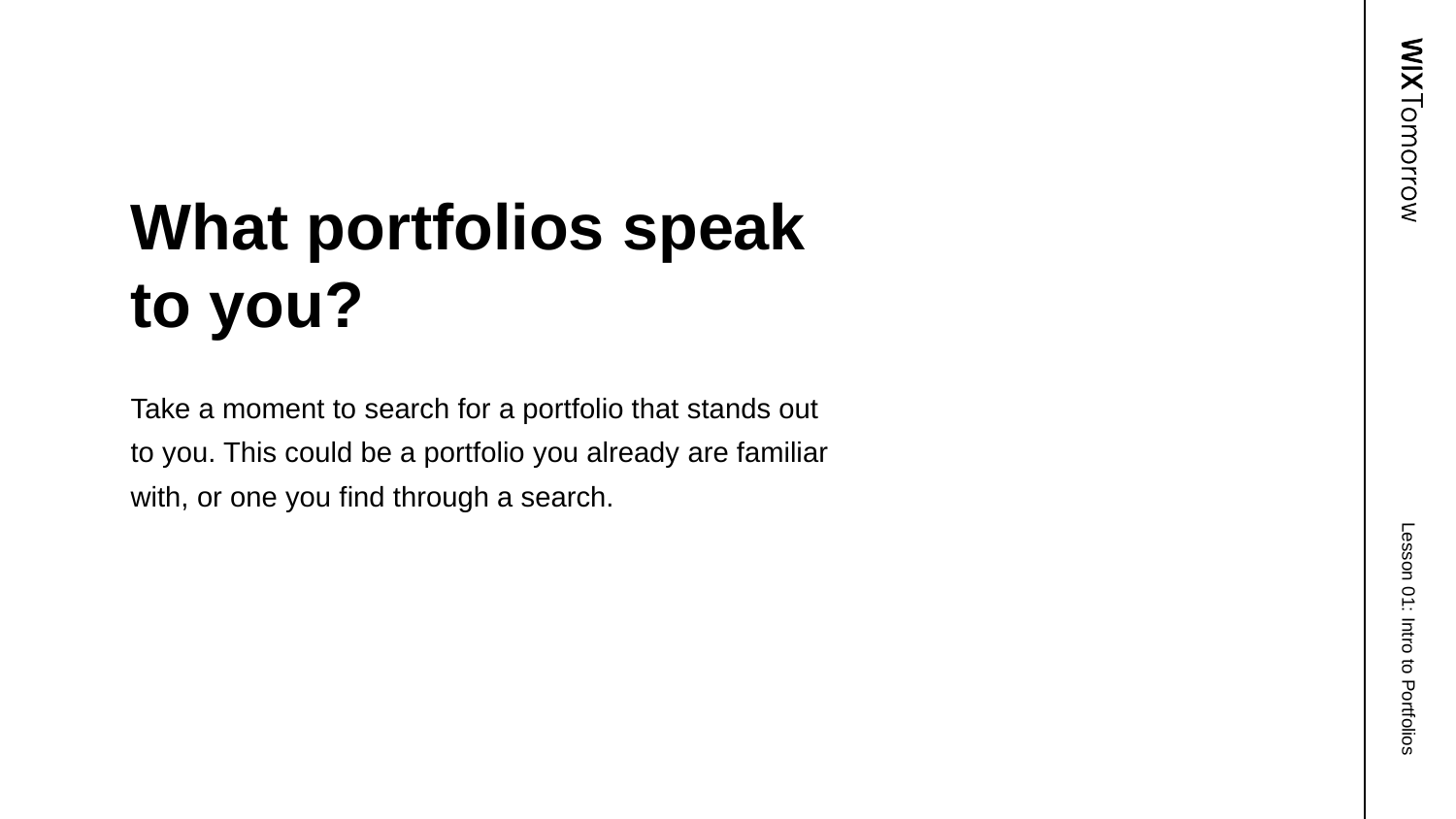

# What portfolios speak to you?
Take a moment to search for a portfolio that stands out to you. This could be a portfolio you already are familiar with, or one you find through a search.